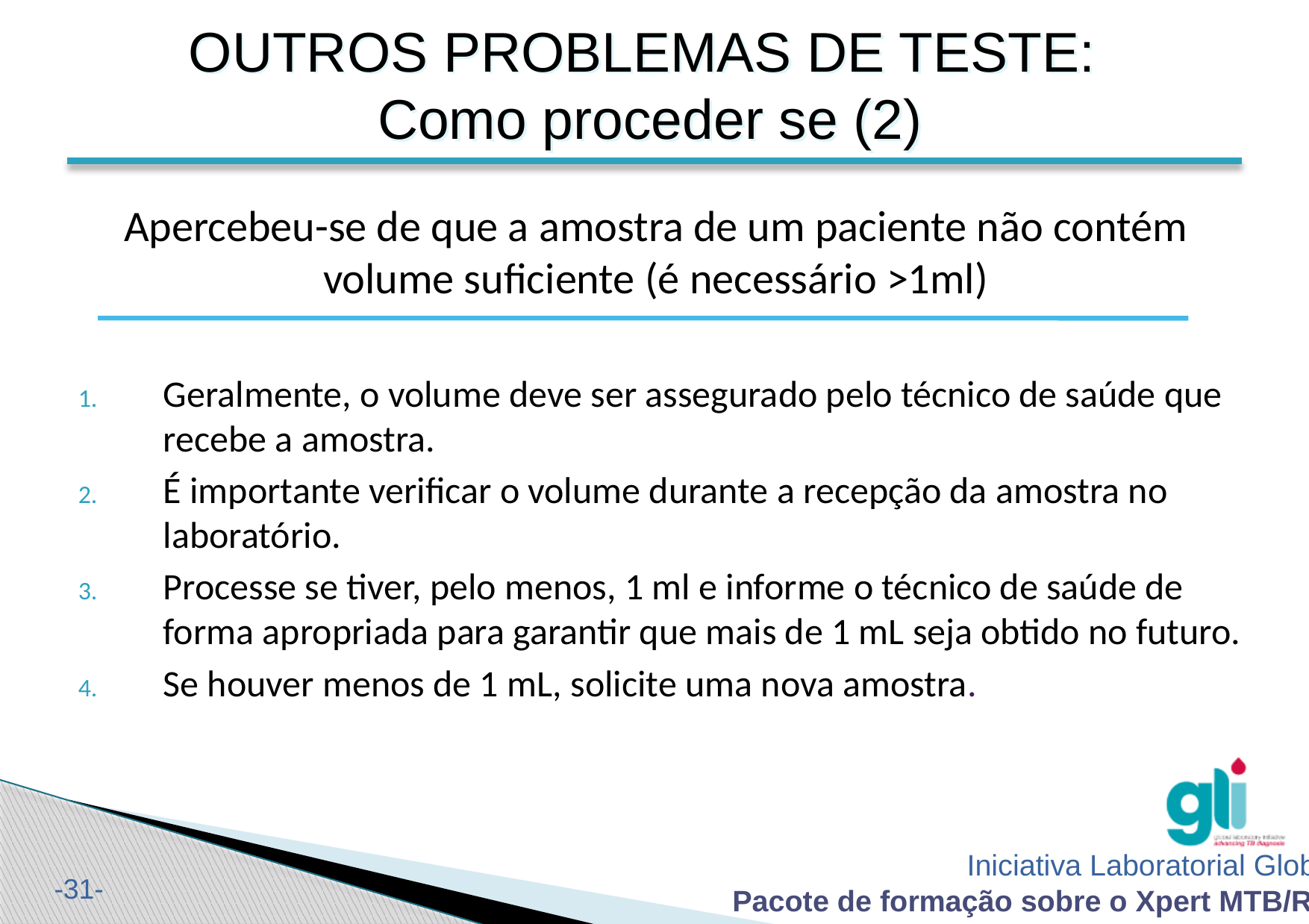

OUTROS PROBLEMAS DE TESTE:
Como proceder se (2)
Apercebeu-se de que a amostra de um paciente não contém volume suficiente (é necessário >1ml)

Geralmente, o volume deve ser assegurado pelo técnico de saúde que recebe a amostra.
É importante verificar o volume durante a recepção da amostra no laboratório.
Processe se tiver, pelo menos, 1 ml e informe o técnico de saúde de forma apropriada para garantir que mais de 1 mL seja obtido no futuro.
Se houver menos de 1 mL, solicite uma nova amostra.